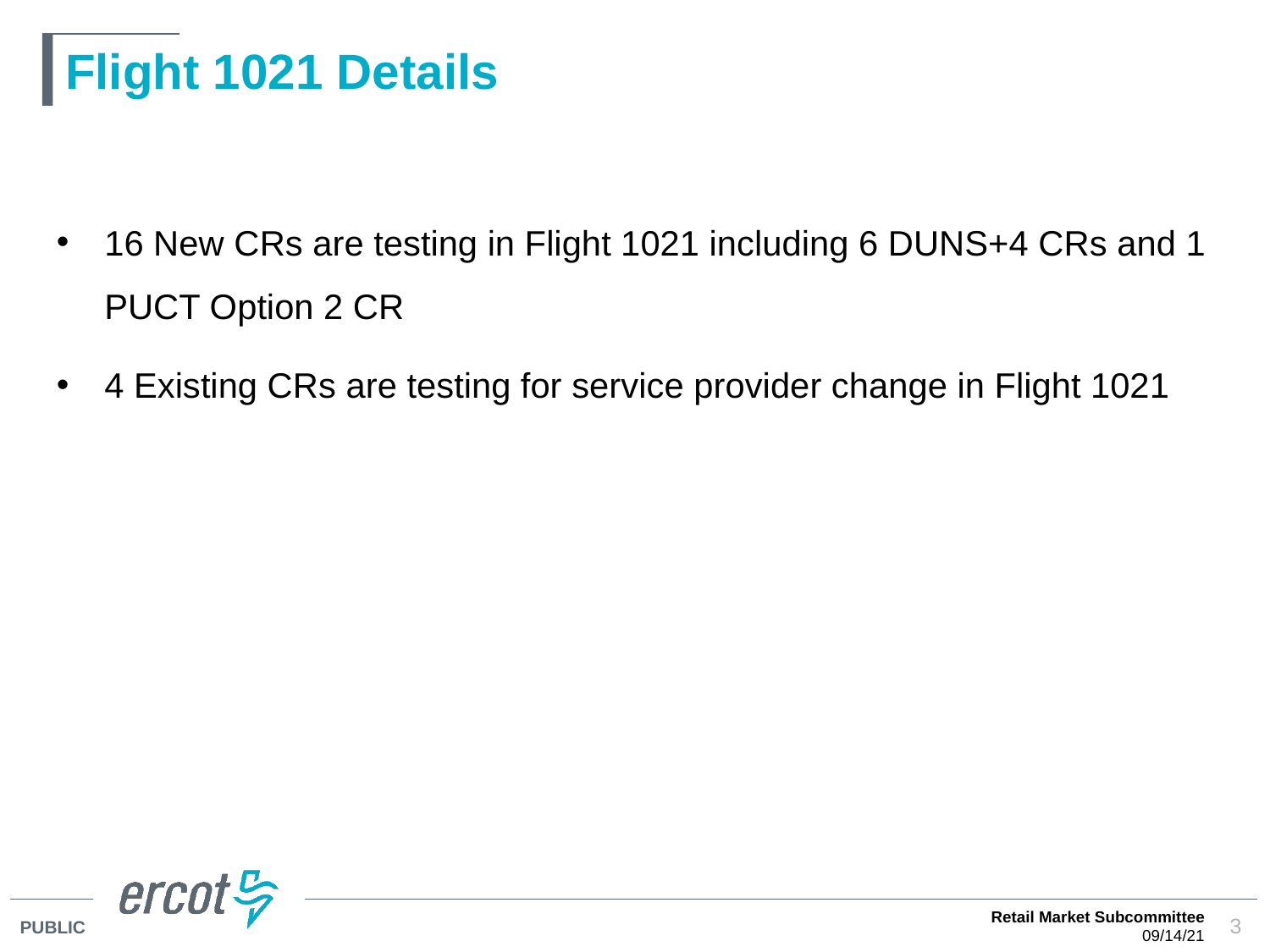

# Flight 1021 Details
16 New CRs are testing in Flight 1021 including 6 DUNS+4 CRs and 1 PUCT Option 2 CR
4 Existing CRs are testing for service provider change in Flight 1021
Retail Market Subcommittee
09/14/21
3